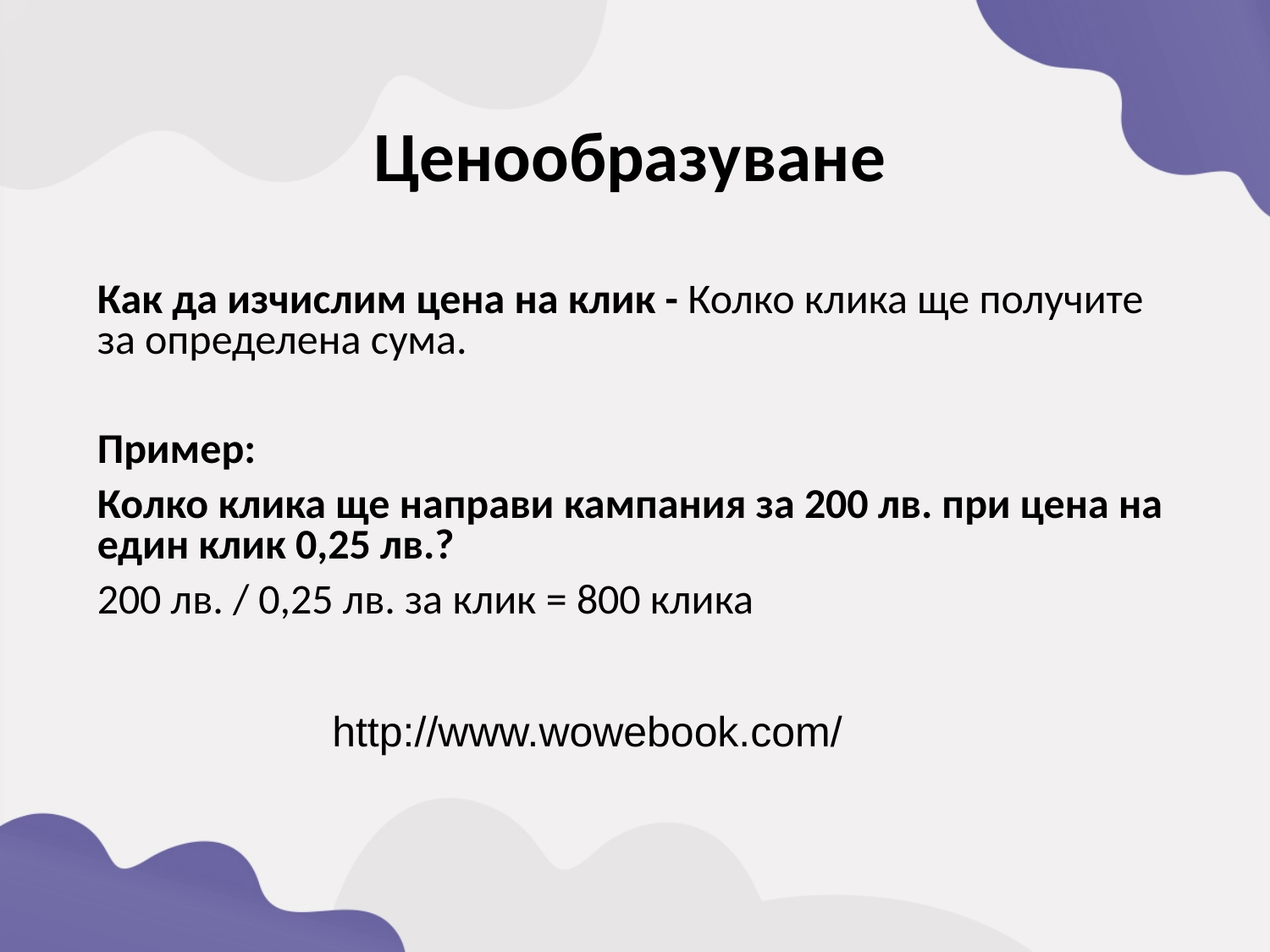

Ценообразуване
Как да изчислим цена на клик - Колко клика ще получите за определена сума.

Пример:
Колко клика ще направи кампания за 200 лв. при цена на един клик 0,25 лв.?
200 лв. / 0,25 лв. за клик = 800 клика
http://www.wowebook.com/